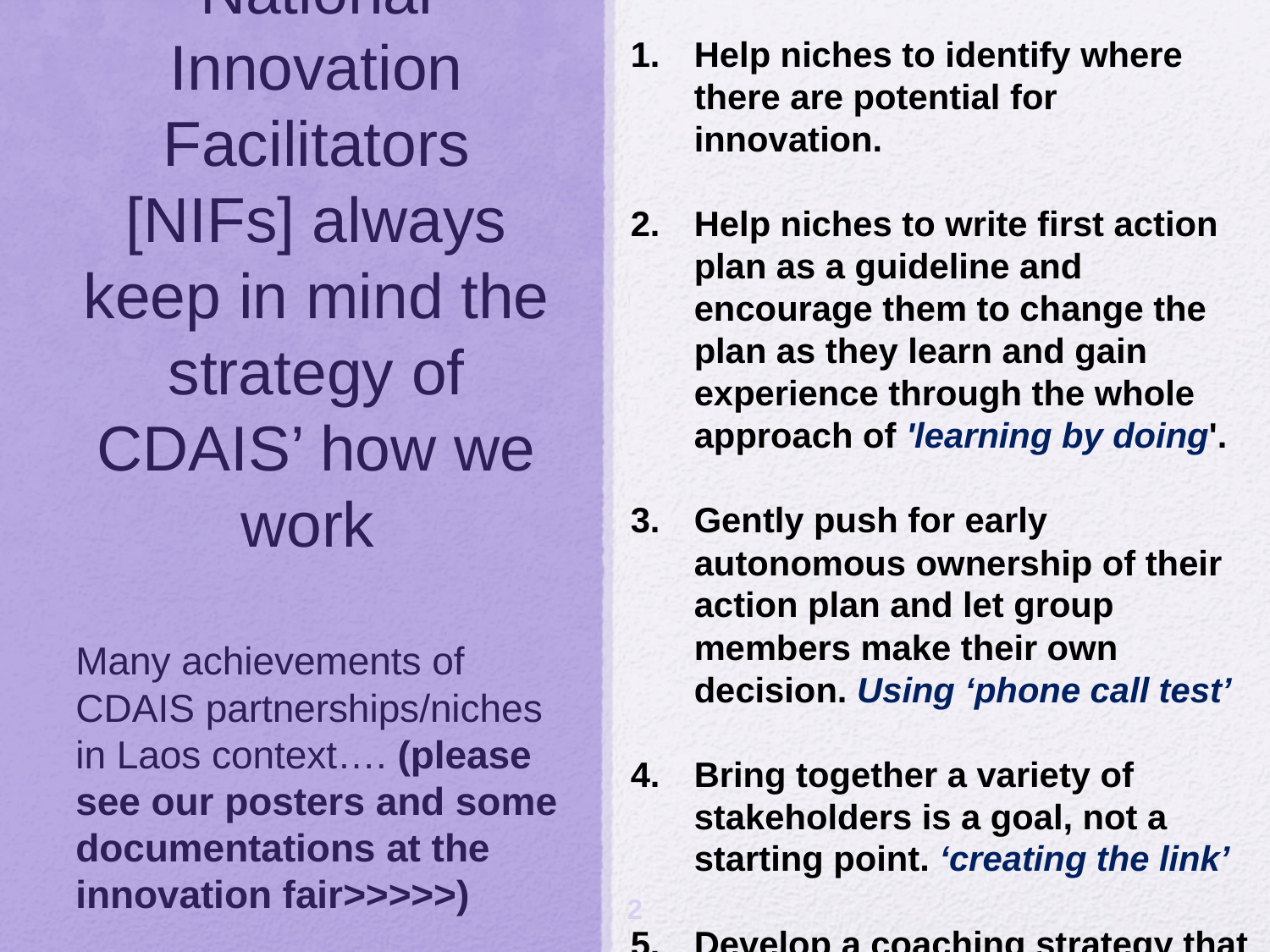

Help niches to identify where there are potential for innovation.

Help niches to write first action plan as a guideline and encourage them to change the plan as they learn and gain experience through the whole approach of 'learning by doing'.

Gently push for early autonomous ownership of their action plan and let group members make their own decision. Using ‘phone call test’

Bring together a variety of stakeholders is a goal, not a starting point. ‘creating the link’

Develop a coaching strategy that focuses on learning and not on activities. Using ‘coaching process’
# National Innovation Facilitators [NIFs] always keep in mind the strategy of CDAIS’ how we work
Many achievements of CDAIS partnerships/niches in Laos context…. (please see our posters and some documentations at the innovation fair>>>>>)
2